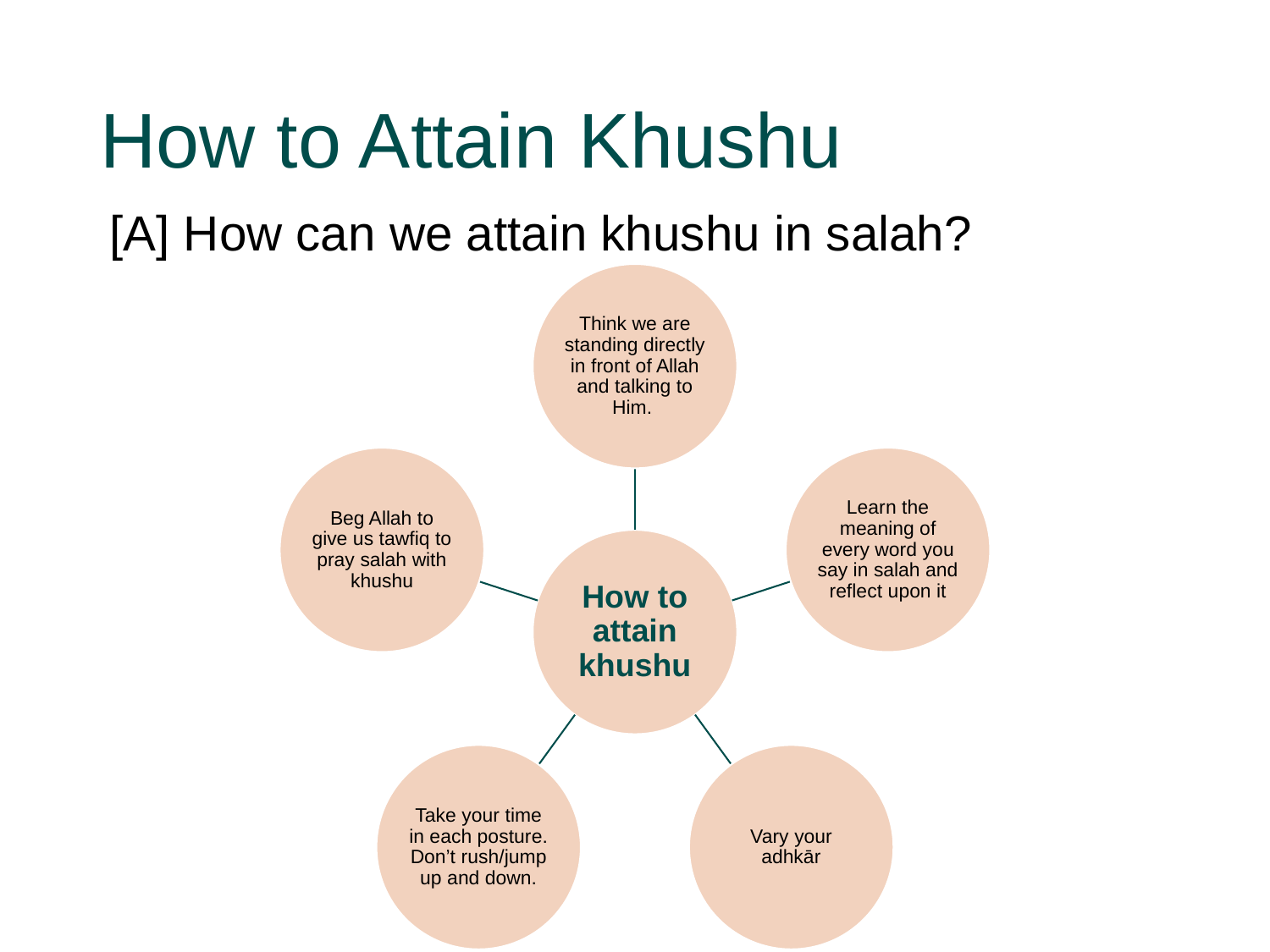

# How to Attain Khushu
[A] How can we attain khushu in salah?

How to attain khushu

Think we are standing directly in front of Allah and talking to Him.

Learn the meaning of every word you say in salah and reflect upon it

Vary your adhkār

Take your time in each posture. Don’t rush/jump up and down.

Beg Allah to give us tawfiq to pray salah with khushu